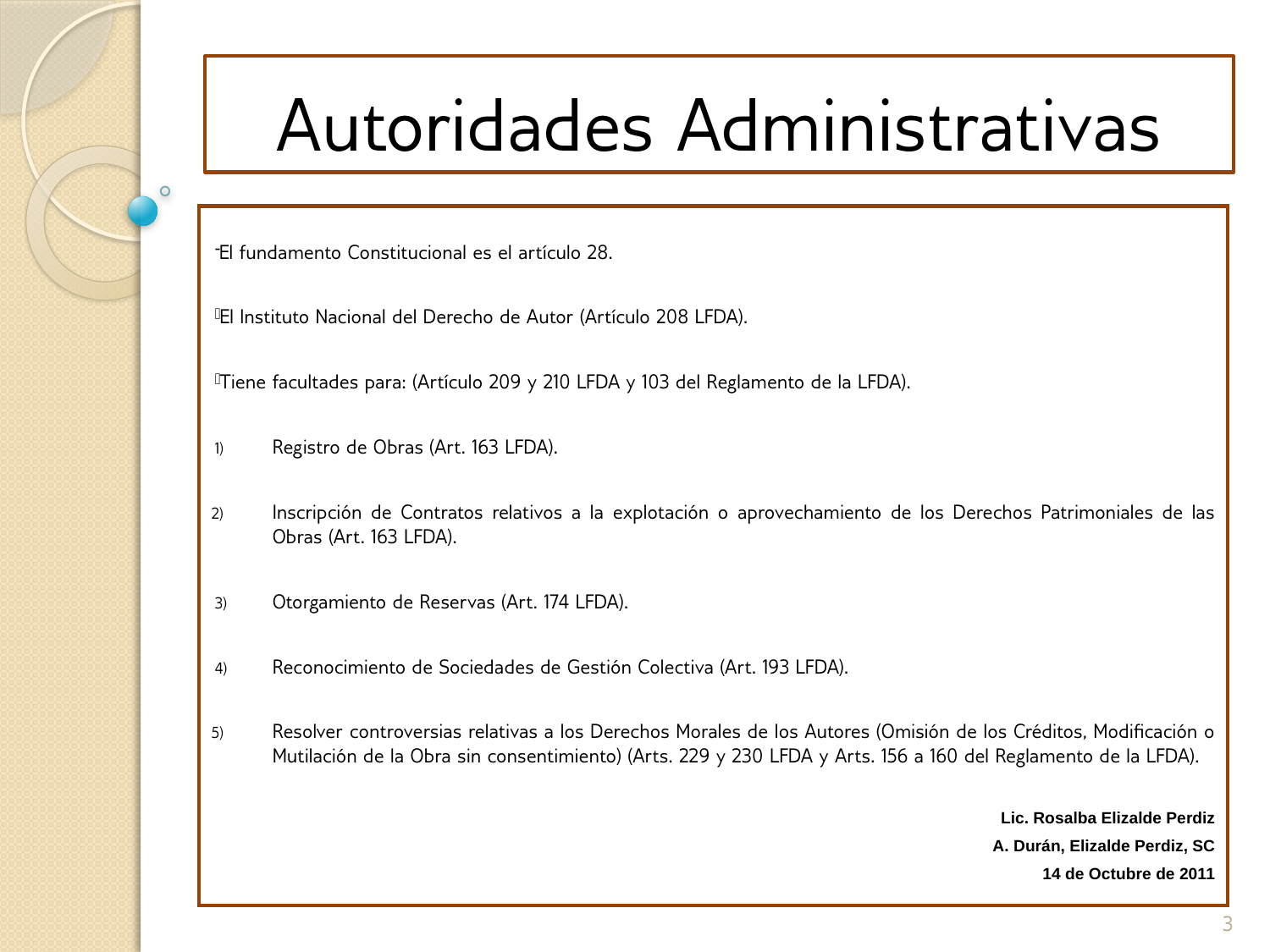

# Autoridades Administrativas

El fundamento Constitucional es el artículo 28.

El Instituto Nacional del Derecho de Autor (Artículo 208 LFDA).

Tiene facultades para: (Artículo 209 y 210 LFDA y 103 del Reglamento de la LFDA).

Registro de Obras (Art. 163 LFDA).

Inscripción de Contratos relativos a la explotación o aprovechamiento de los Derechos Patrimoniales de las Obras (Art. 163 LFDA).

Otorgamiento de Reservas (Art. 174 LFDA).

Reconocimiento de Sociedades de Gestión Colectiva (Art. 193 LFDA).

Resolver controversias relativas a los Derechos Morales de los Autores (Omisión de los Créditos, Modificación o Mutilación de la Obra sin consentimiento) (Arts. 229 y 230 LFDA y Arts. 156 a 160 del Reglamento de la LFDA).

Lic. Rosalba Elizalde Perdiz
A. Durán, Elizalde Perdiz, SC
14 de Octubre de 2011

3